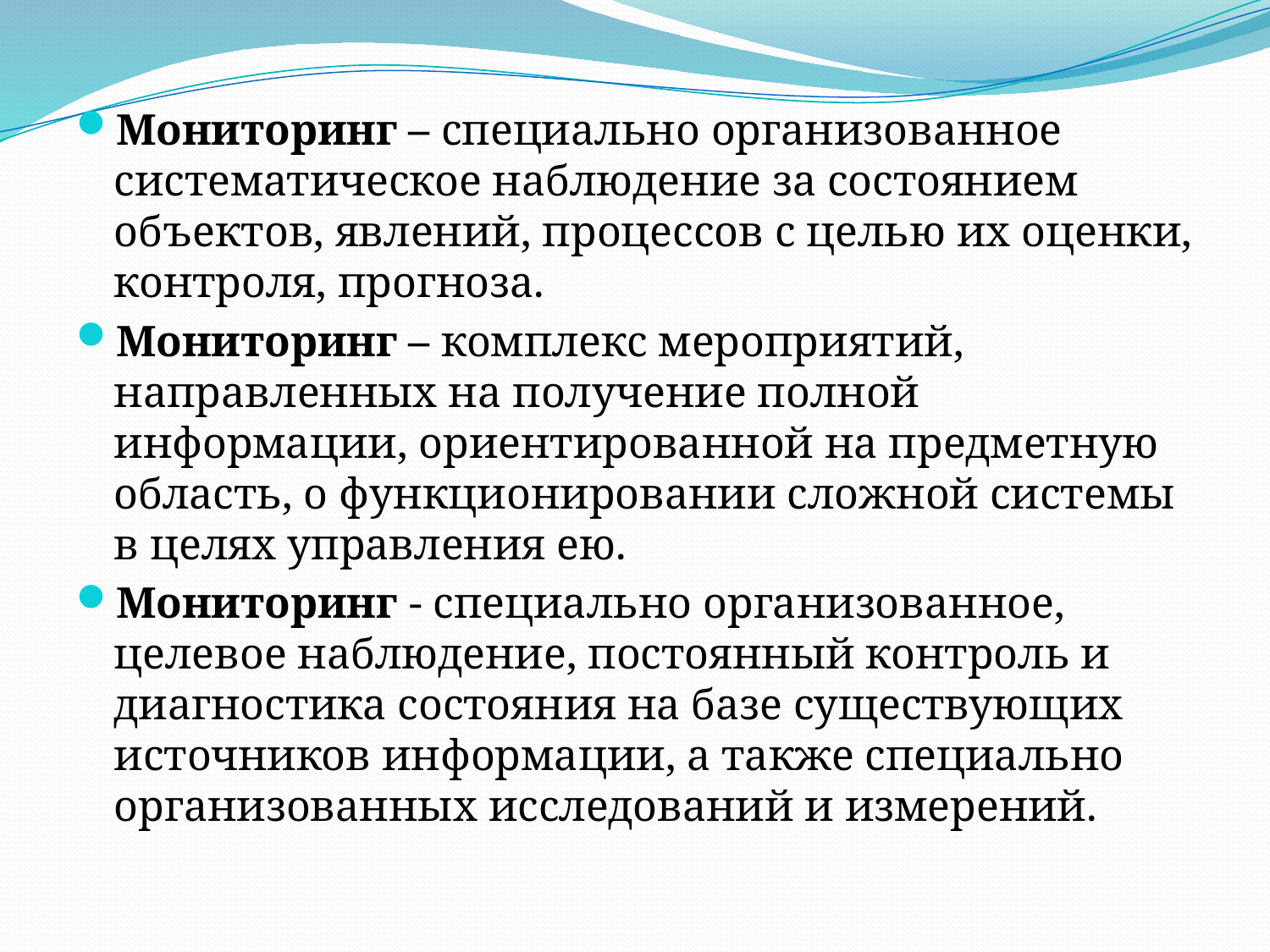

Мониторинг – специально организованное систематическое наблюдение за состоянием объектов, явлений, процессов с целью их оценки, контроля, прогноза.
Мониторинг – комплекс мероприятий, направленных на получение полной информации, ориентированной на предметную область, о функционировании сложной системы в целях управления ею.
Мониторинг - специально организованное, целевое наблюдение, постоянный контроль и диагностика состояния на базе существующих источников информации, а также специально организованных исследований и измерений.